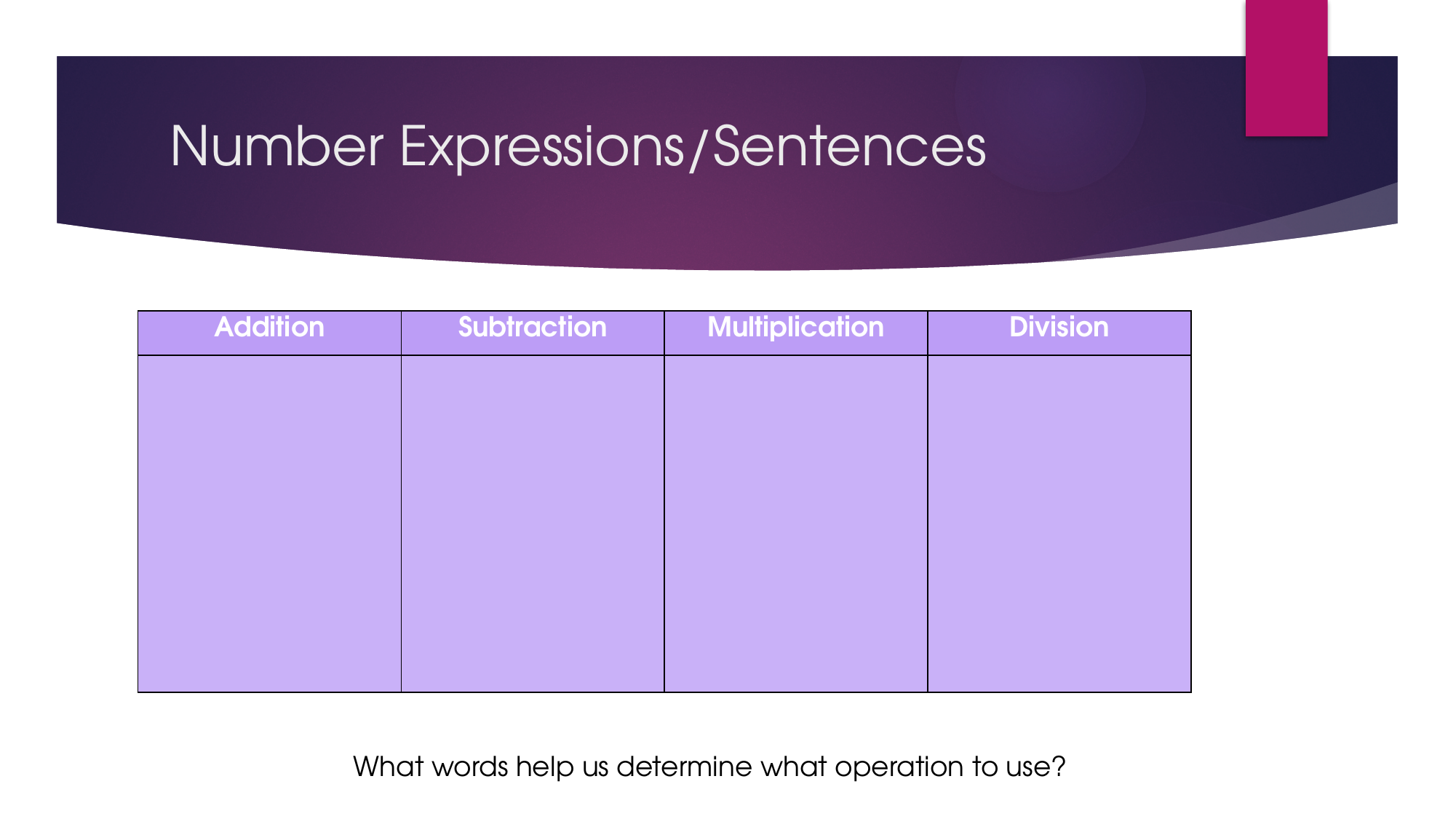

# Number Expressions/Sentences
| Addition | Subtraction | Multiplication | Division |
| --- | --- | --- | --- |
|  |  |  |  |
What words help us determine what operation to use?